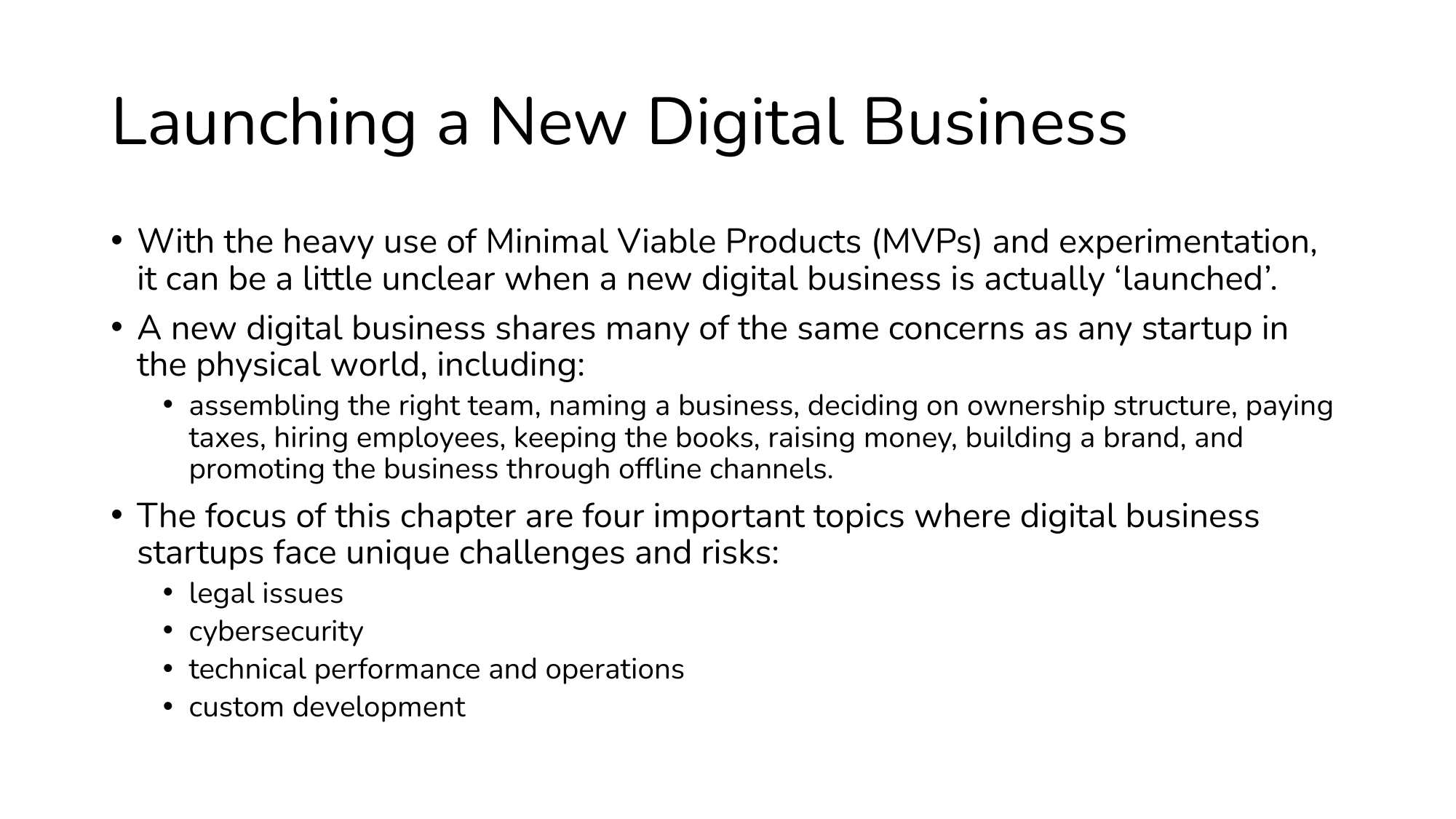

# Launching a New Digital Business
With the heavy use of Minimal Viable Products (MVPs) and experimentation, it can be a little unclear when a new digital business is actually ‘launched’.
A new digital business shares many of the same concerns as any startup in the physical world, including:
assembling the right team, naming a business, deciding on ownership structure, paying taxes, hiring employees, keeping the books, raising money, building a brand, and promoting the business through offline channels.
The focus of this chapter are four important topics where digital business startups face unique challenges and risks:
legal issues
cybersecurity
technical performance and operations
custom development